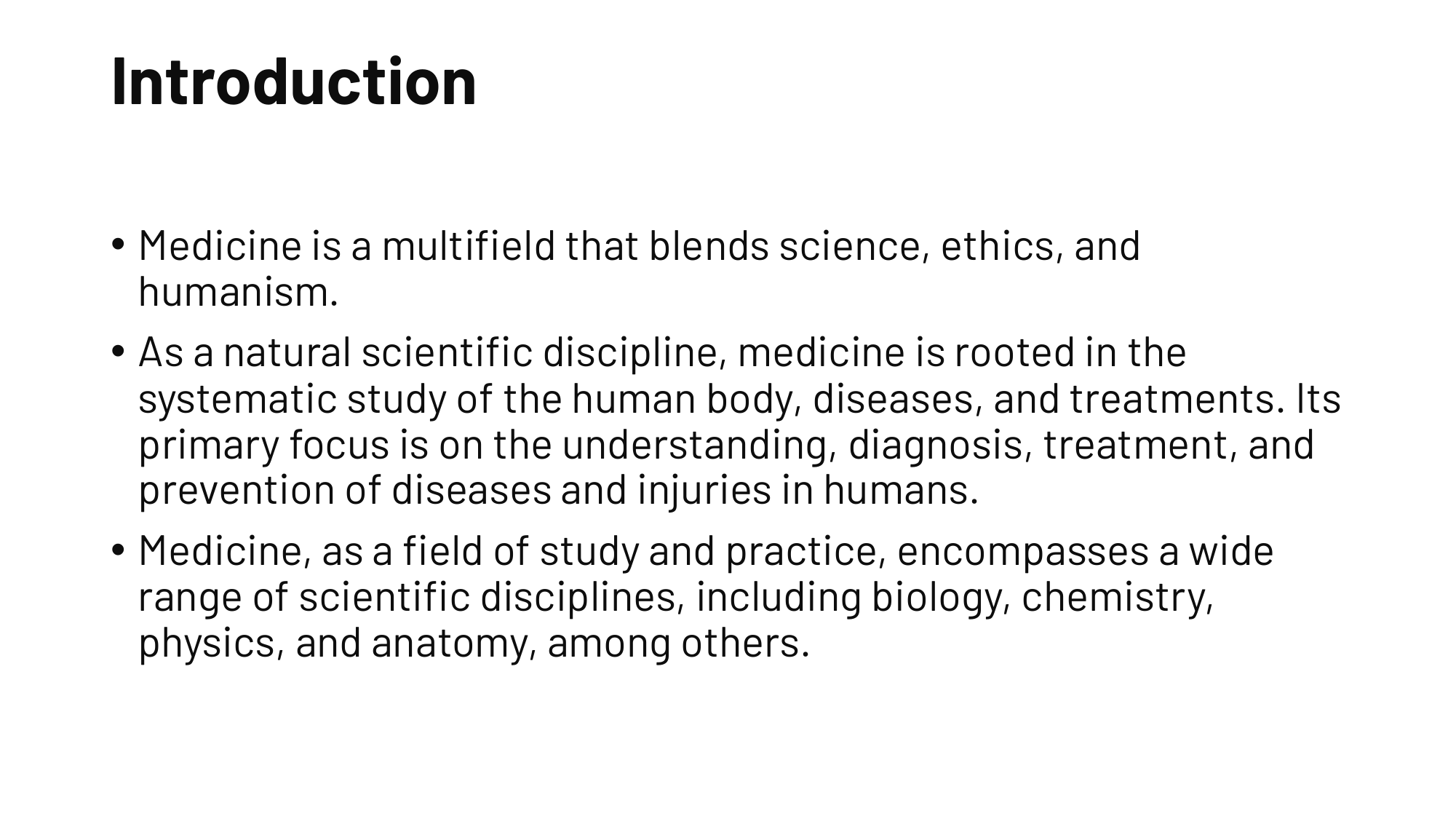

# Introduction
Medicine is a multifield that blends science, ethics, and humanism.
As a natural scientific discipline, medicine is rooted in the systematic study of the human body, diseases, and treatments. Its primary focus is on the understanding, diagnosis, treatment, and prevention of diseases and injuries in humans.
Medicine, as a field of study and practice, encompasses a wide range of scientific disciplines, including biology, chemistry, physics, and anatomy, among others.